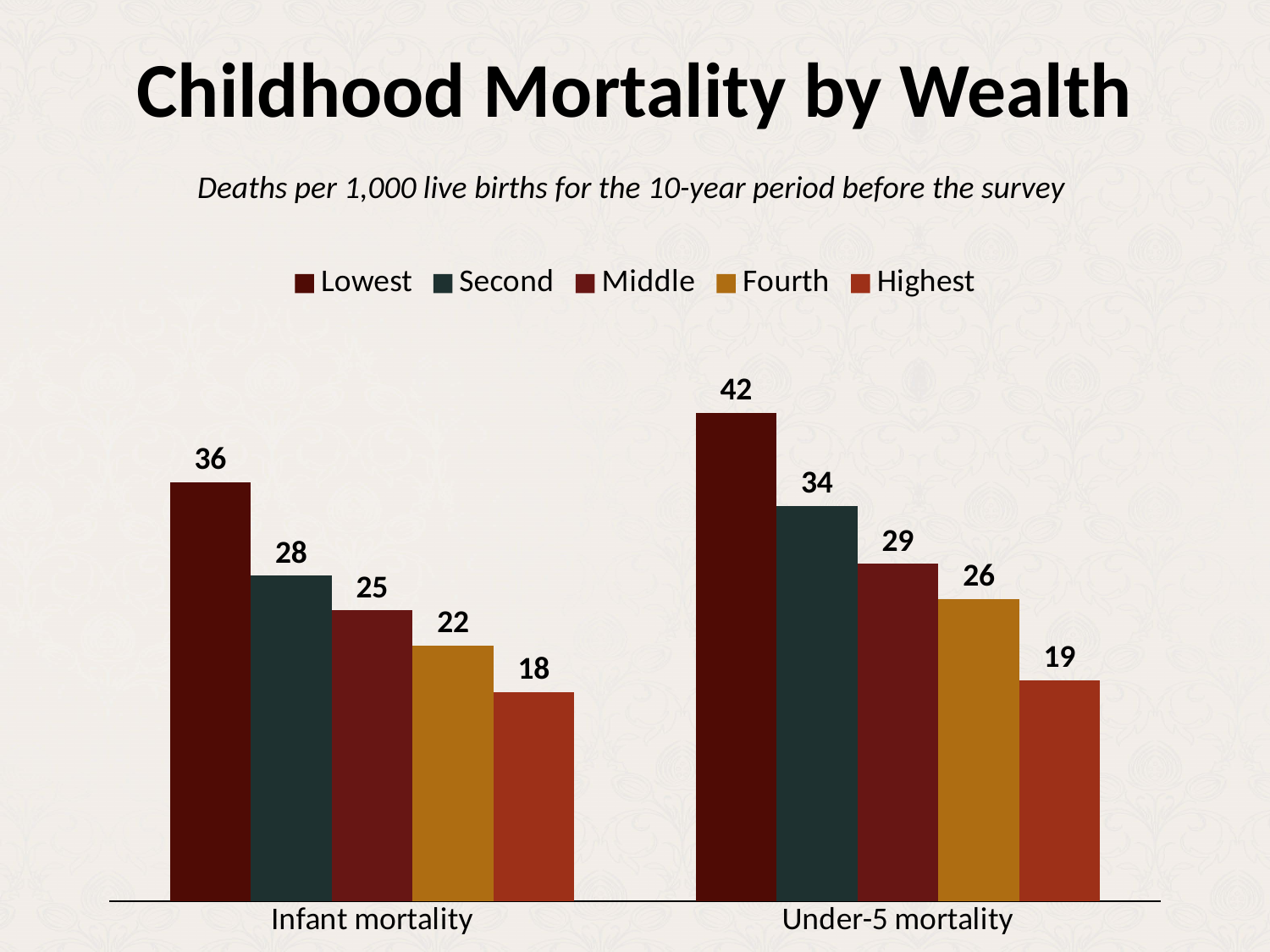

# Childhood Mortality by Wealth
Deaths per 1,000 live births for the 10-year period before the survey

### Chart

| Category | Lowest | Second | Middle | Fourth | Highest |
|---|---|---|---|---|---|
| Infant mortality | 36.0 | 28.0 | 25.0 | 22.0 | 18.0 |
| Under-5 mortality | 42.0 | 34.0 | 29.0 | 26.0 | 19.0 |